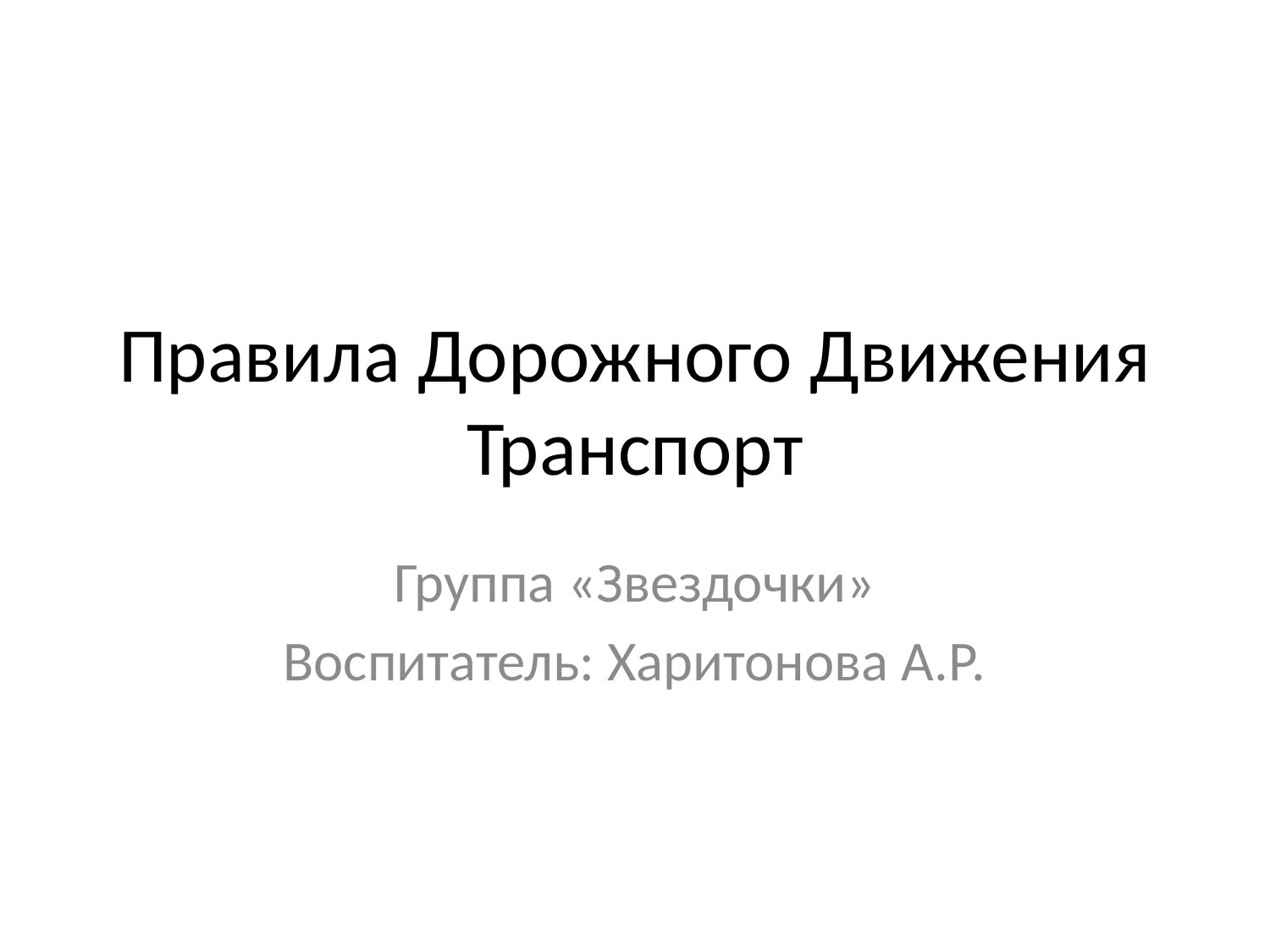

# Правила Дорожного Движения Транспорт
Группа «Звездочки»
Воспитатель: Харитонова А.Р.